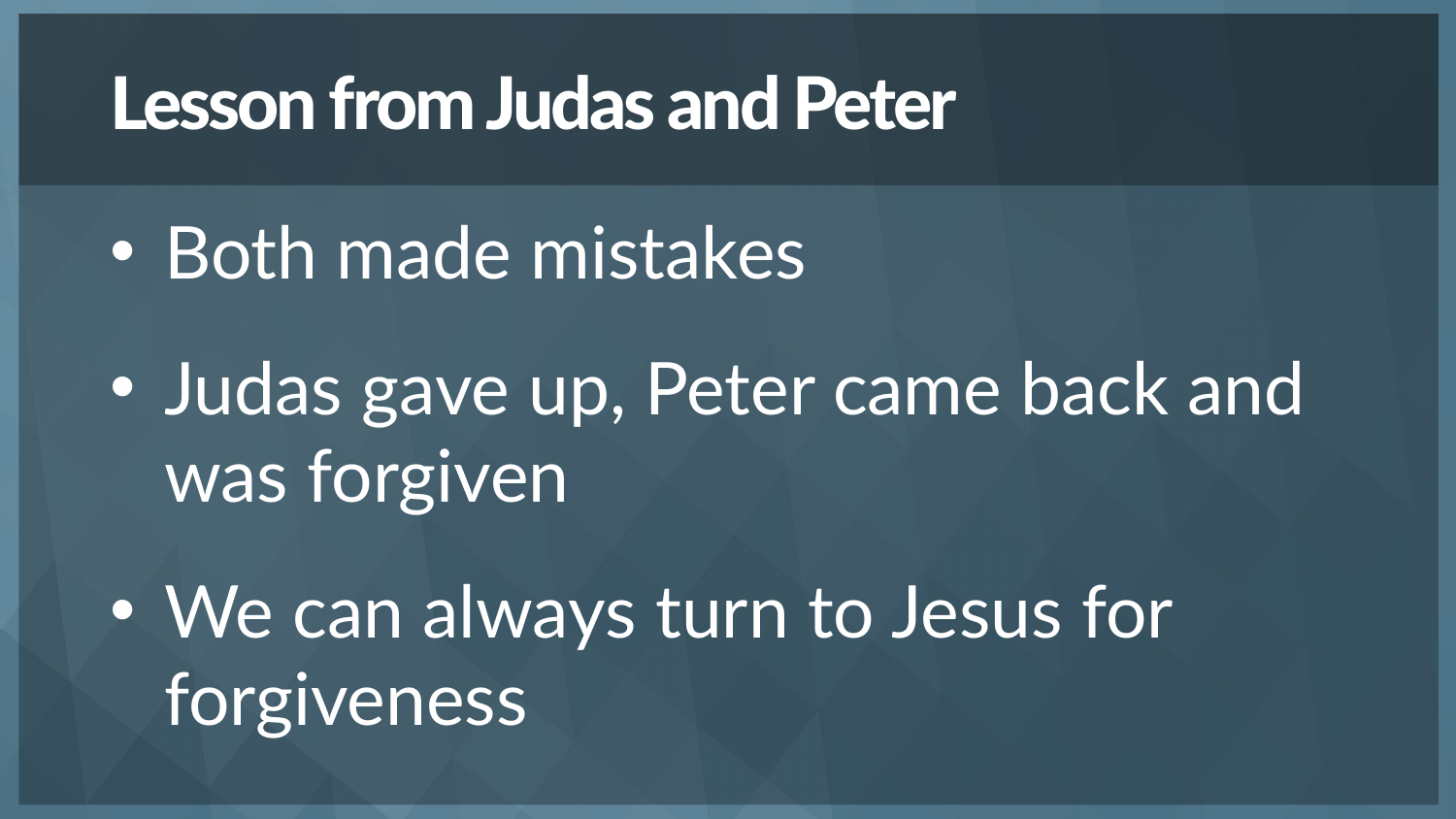

# Lesson from Judas and Peter
Both made mistakes
Judas gave up, Peter came back and was forgiven
We can always turn to Jesus for forgiveness